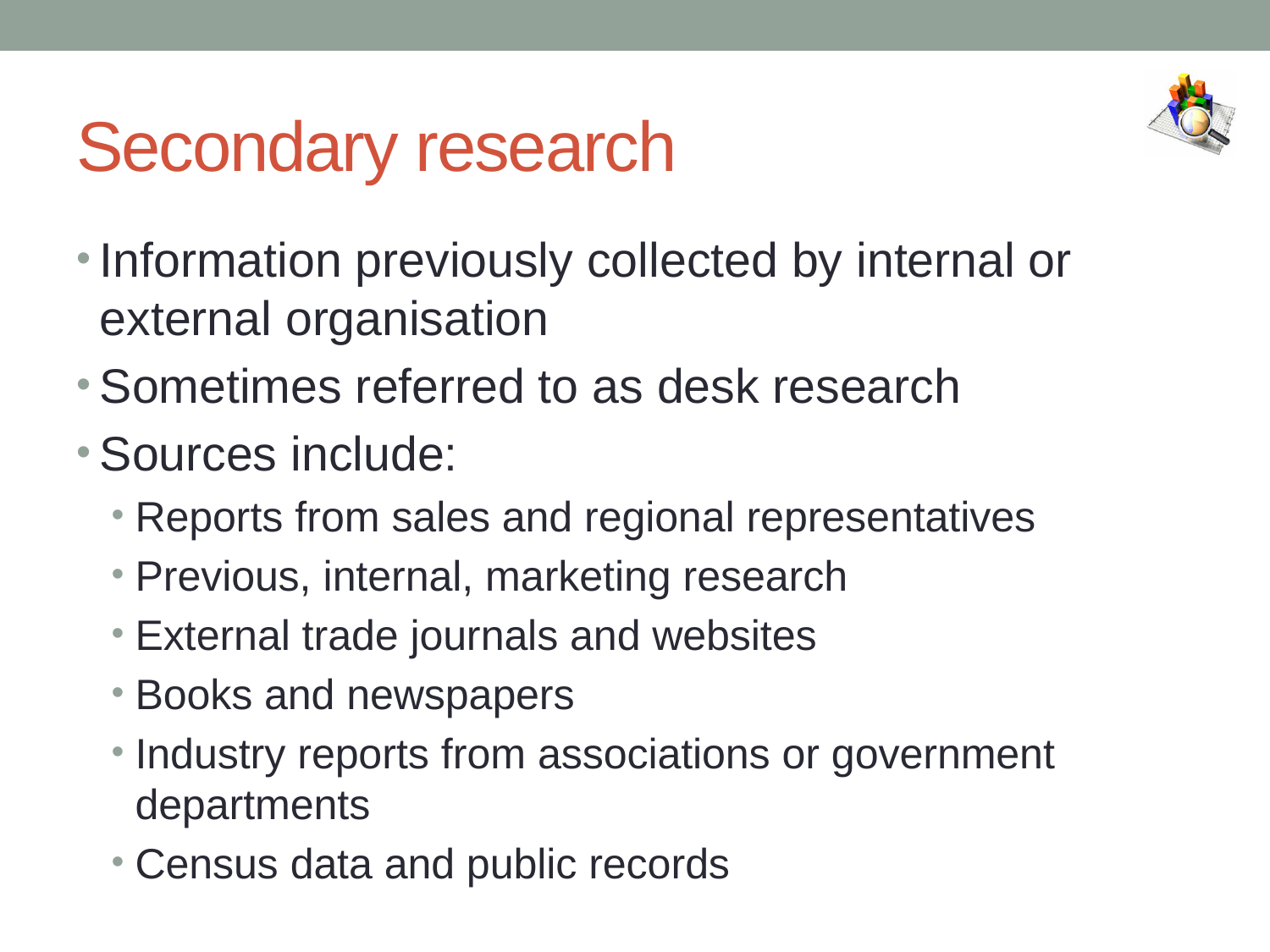

# Secondary research
Information previously collected by internal or external organisation
Sometimes referred to as desk research
Sources include:
Reports from sales and regional representatives
Previous, internal, marketing research
External trade journals and websites
Books and newspapers
Industry reports from associations or government departments
Census data and public records